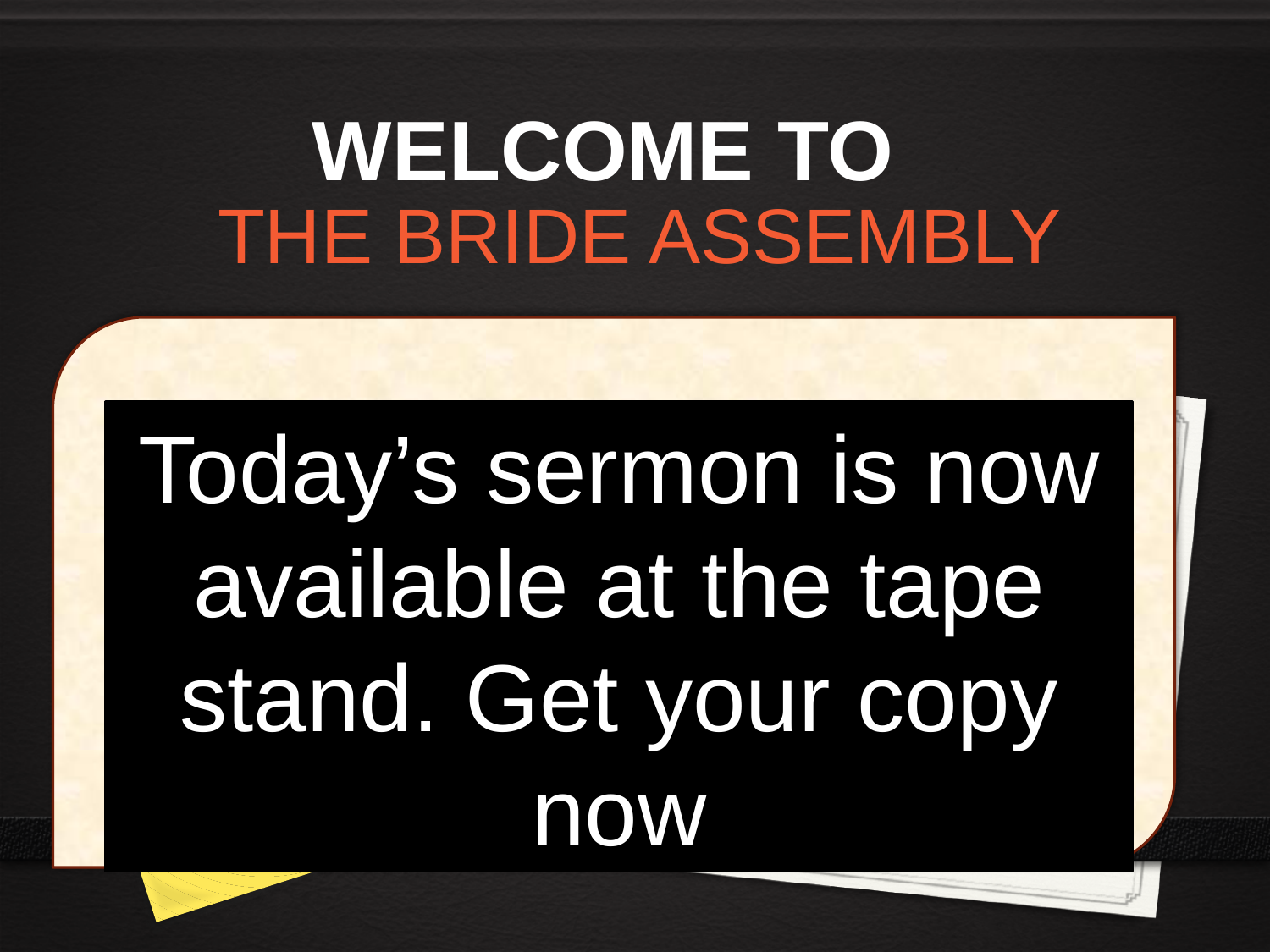

# WELCOME TO
THE BRIDE ASSEMBLY

Today’s sermon is now available at the tape stand. Get your copy now